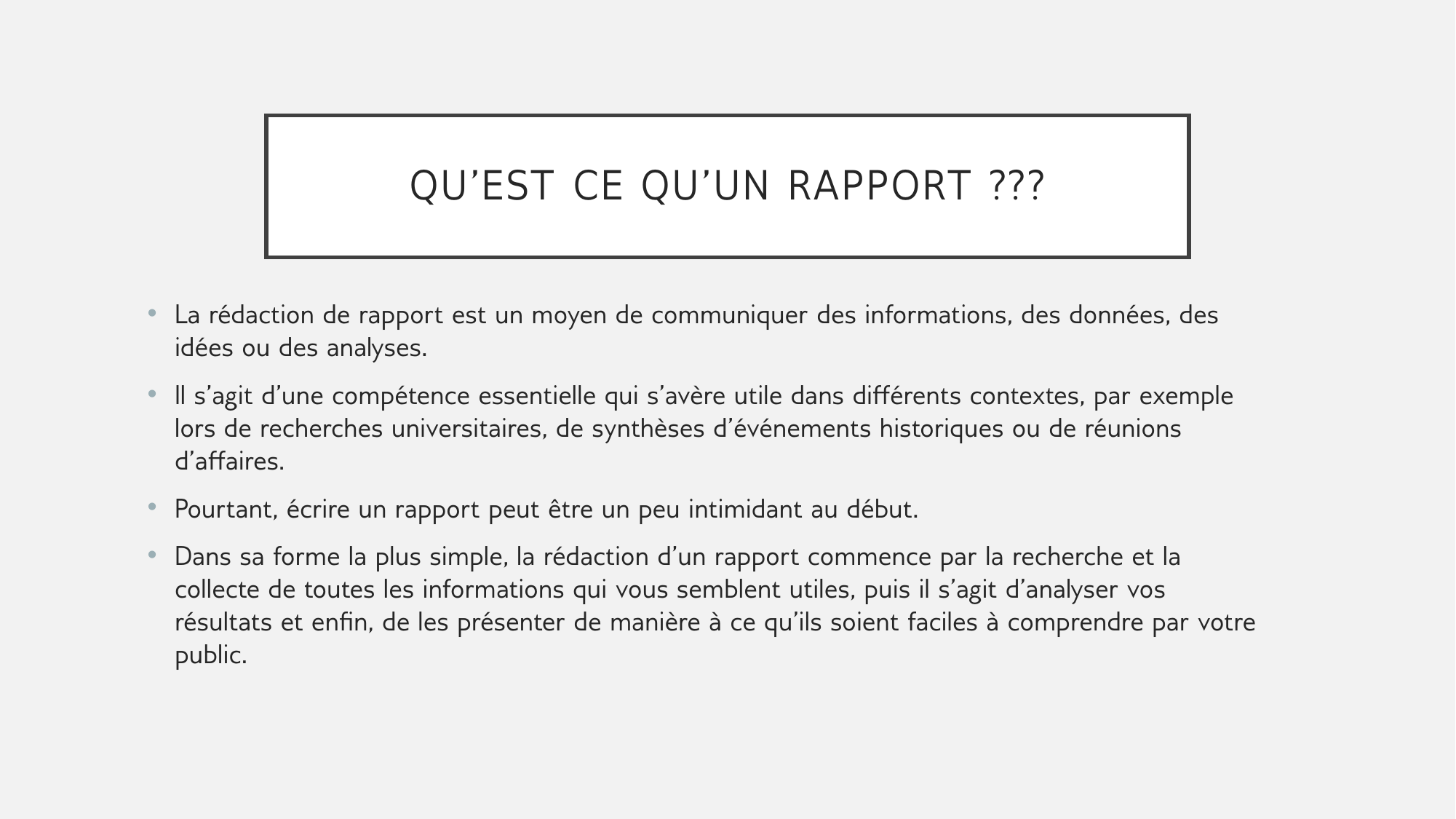

# Qu’est ce qu’un rapport ???
La rédaction de rapport est un moyen de communiquer des informations, des données, des idées ou des analyses.
Il s’agit d’une compétence essentielle qui s’avère utile dans différents contextes, par exemple lors de recherches universitaires, de synthèses d’événements historiques ou de réunions d’affaires.
Pourtant, écrire un rapport peut être un peu intimidant au début.
Dans sa forme la plus simple, la rédaction d’un rapport commence par la recherche et la collecte de toutes les informations qui vous semblent utiles, puis il s’agit d’analyser vos résultats et enfin, de les présenter de manière à ce qu’ils soient faciles à comprendre par votre public.